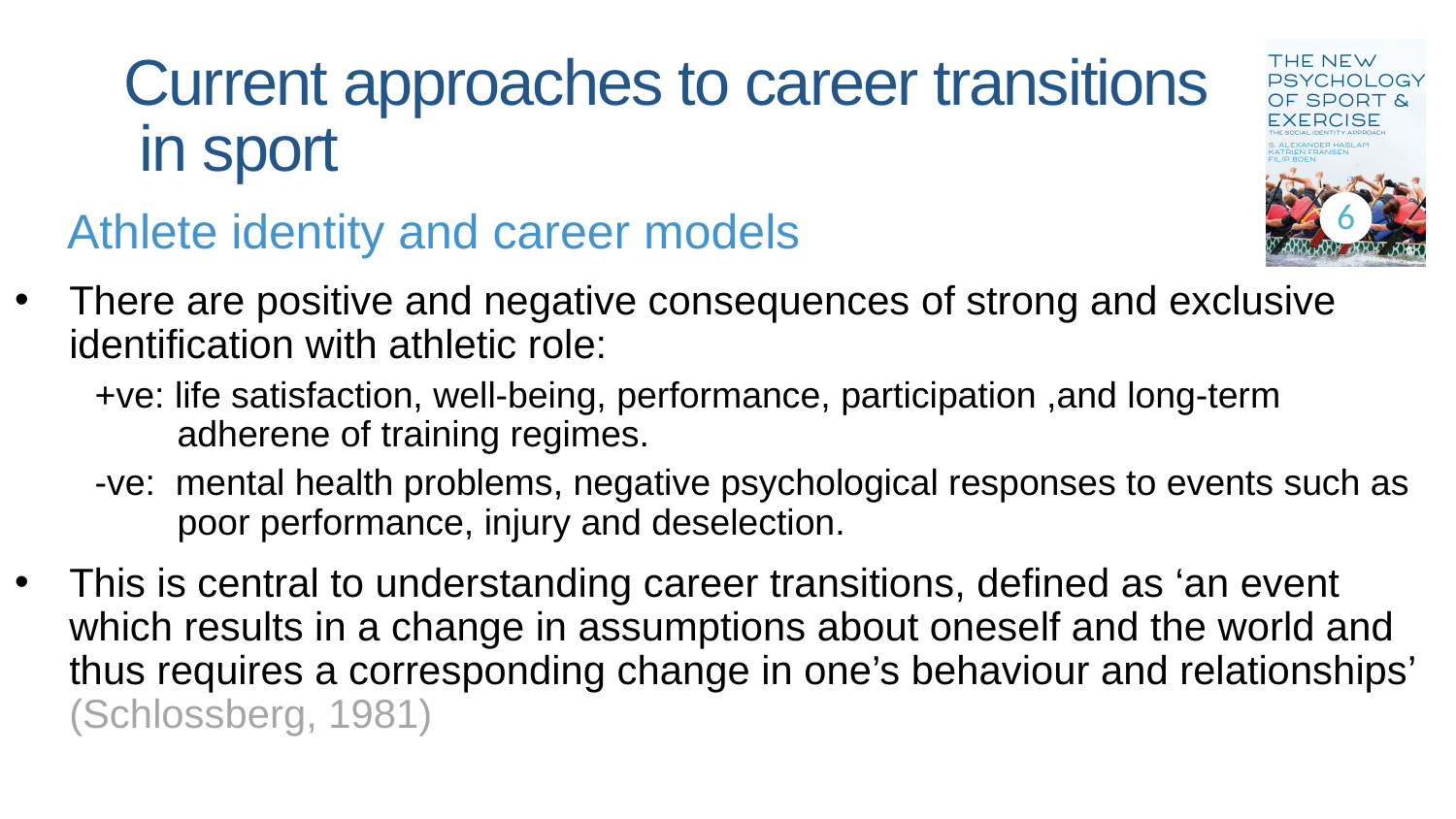

# Current approaches to career transitions in sport
6
Athlete identity and career models
There are positive and negative consequences of strong and exclusive identification with athletic role:
+ve: life satisfaction, well-being, performance, participation ,and long-term adherene of training regimes.
-ve:  mental health problems, negative psychological responses to events such as poor performance, injury and deselection.
This is central to understanding career transitions, defined as ‘an event which results in a change in assumptions about oneself and the world and thus requires a corresponding change in one’s behaviour and relationships’ (Schlossberg, 1981)